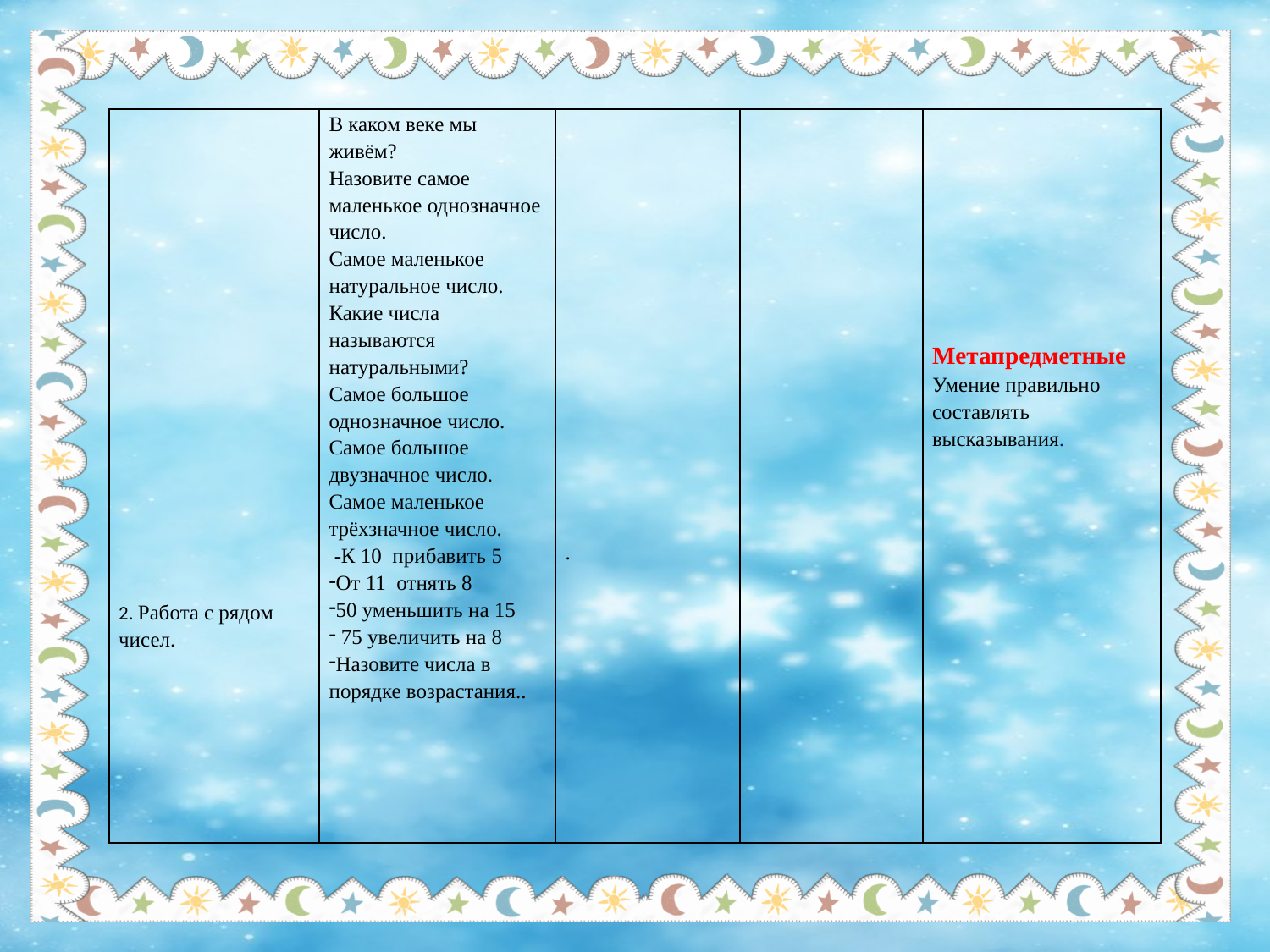

| 2. Работа с рядом чисел. | В каком веке мы живём? Назовите самое маленькое однозначное число. Самое маленькое натуральное число. Какие числа называются натуральными? Самое большое однозначное число. Самое большое двузначное число. Самое маленькое трёхзначное число. -К 10 прибавить 5 От 11 отнять 8 50 уменьшить на 15 75 увеличить на 8 Назовите числа в порядке возрастания.. | . |  | Метапредметные Умение правильно составлять высказывания. |
| --- | --- | --- | --- | --- |